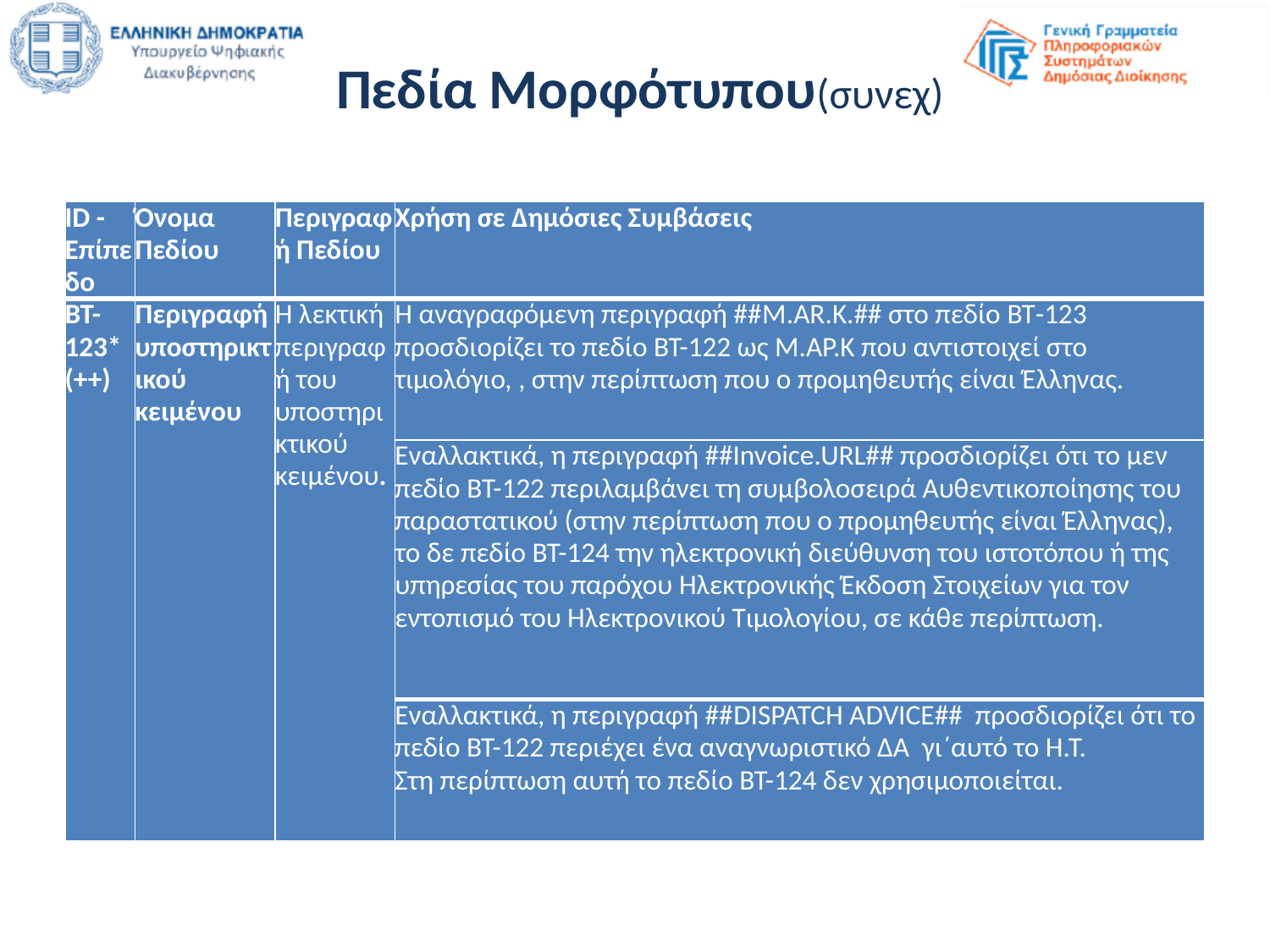

Πεδία Μορφότυπου(συνεχ)
| ID - Επίπεδο | Όνομα Πεδίου | Περιγραφή Πεδίου | Χρήση σε Δημόσιες Συμβάσεις |
| --- | --- | --- | --- |
| BT-123\* (++) | Περιγραφή υποστηρικτικού κειμένου | Η λεκτική περιγραφή του υποστηρικτικού κειμένου. | Η αναγραφόμενη περιγραφή ##M.AR.K.## στο πεδίο BT-123 προσδιορίζει το πεδίο ΒΤ-122 ως Μ.ΑΡ.Κ που αντιστοιχεί στο τιμολόγιο, , στην περίπτωση που ο προμηθευτής είναι Έλληνας. |
|  |  |  | Εναλλακτικά, η περιγραφή ##Invoice.URL## προσδιορίζει ότι το μεν πεδίο BΤ-122 περιλαμβάνει τη συμβολοσειρά Αυθεντικοποίησης του παραστατικού (στην περίπτωση που ο προμηθευτής είναι Έλληνας), το δε πεδίο ΒΤ-124 την ηλεκτρονική διεύθυνση του ιστοτόπου ή της υπηρεσίας του παρόχου Ηλεκτρονικής Έκδοση Στοιχείων για τον εντοπισμό του Ηλεκτρονικού Τιμολογίου, σε κάθε περίπτωση. |
|  |  |  | Εναλλακτικά, η περιγραφή ##DISPATCH ADVICE## προσδιορίζει ότι το πεδίο ΒΤ-122 περιέχει ένα αναγνωριστικό ΔΑ γι΄αυτό το Η.Τ. Στη περίπτωση αυτή το πεδίο ΒΤ-124 δεν χρησιμοποιείται. |